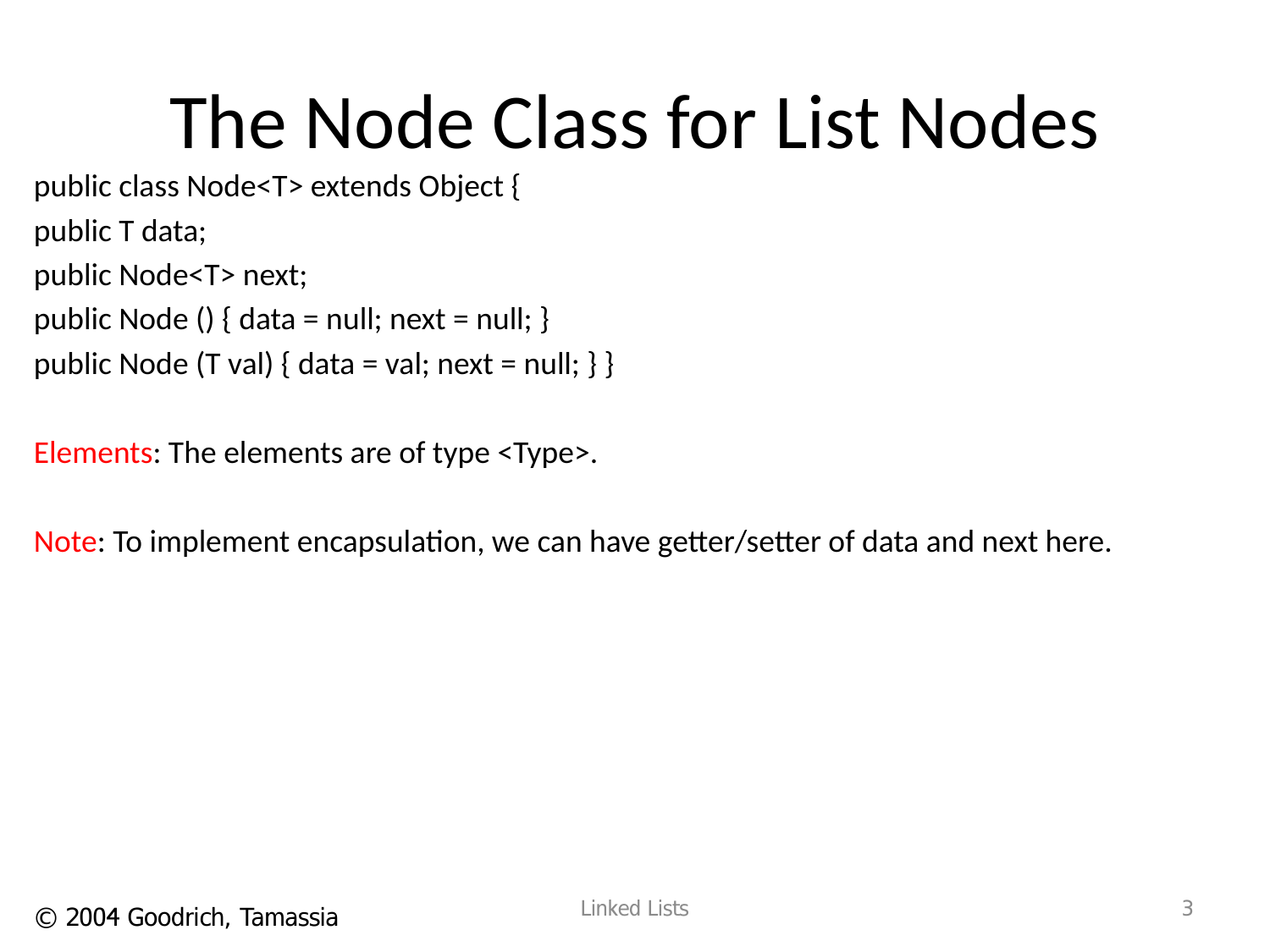

# The Node Class for List Nodes
public class Node<T> extends Object {
public T data;
public Node<T> next;
public Node () { data = null; next = null; }
public Node (T val) { data = val; next = null; } }

Elements: The elements are of type <Type>.

Note: To implement encapsulation, we can have getter/setter of data and next here.
Linked Lists
3